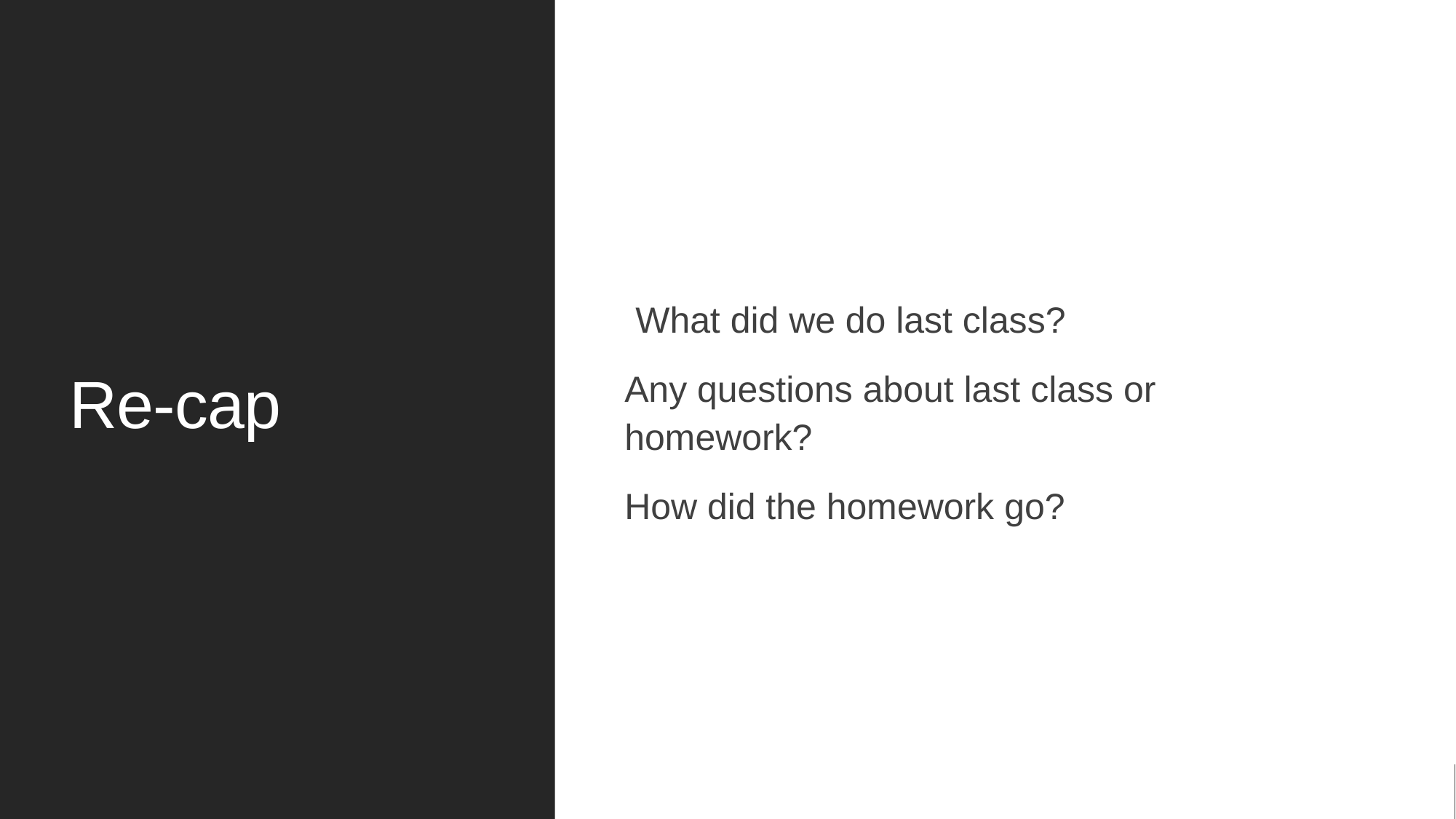

# Re-cap
What did we do last class?
Any questions about last class or homework?
How did the homework go?